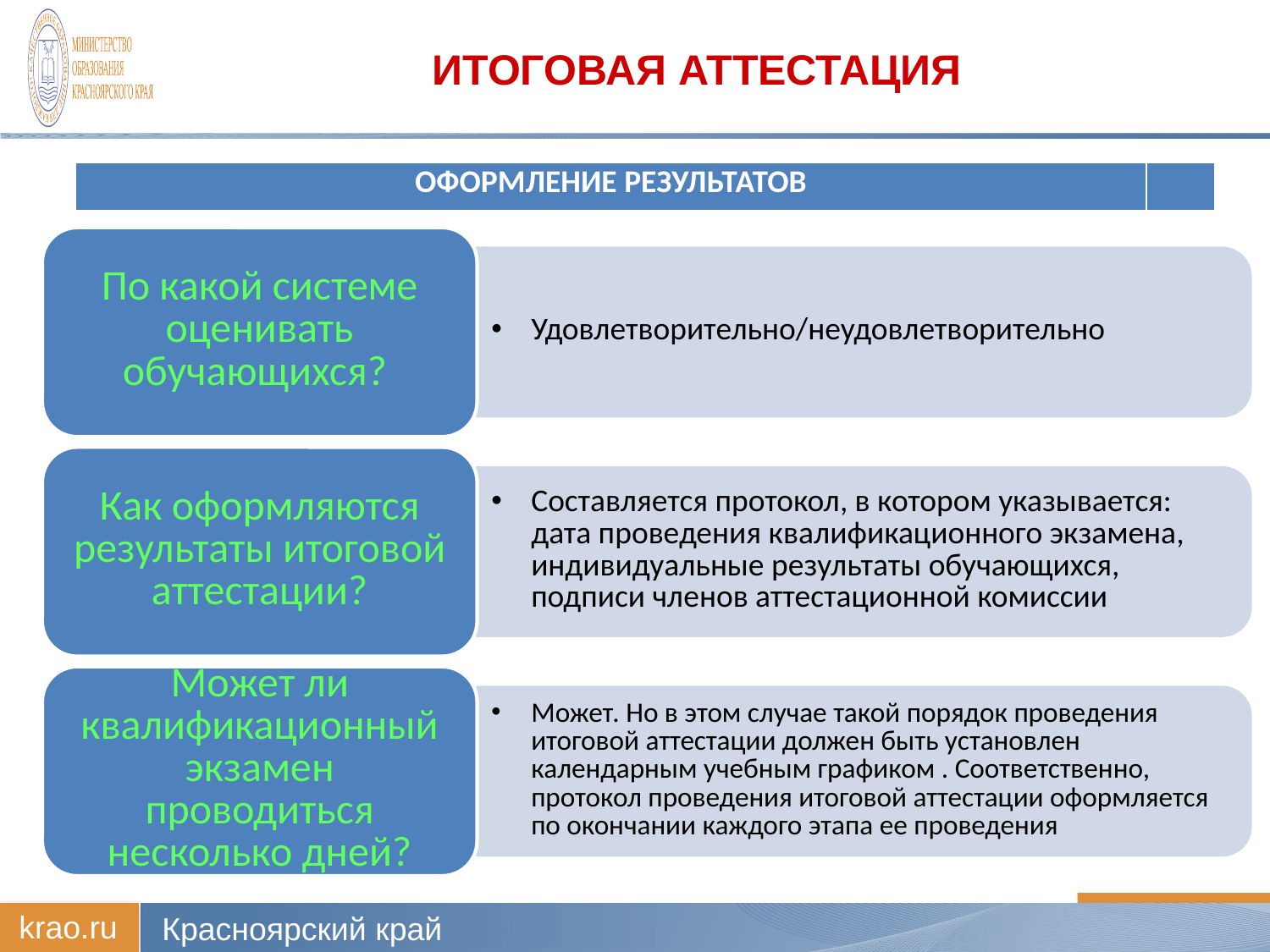

# Итоговая аттестация
| ОФОРМЛЕНИЕ РЕЗУЛЬТАТОВ |  |
| --- | --- |
По какой системе оценивать обучающихся?
Удовлетворительно/неудовлетворительно
Как оформляются результаты итоговой аттестации?
Может ли квалификационный экзамен проводиться несколько дней?
Составляется протокол, в котором указывается: дата проведения квалификационного экзамена, индивидуальные результаты обучающихся, подписи членов аттестационной комиссии
Может. Но в этом случае такой порядок проведения итоговой аттестации должен быть установлен календарным учебным графиком . Соответственно, протокол проведения итоговой аттестации оформляется по окончании каждого этапа ее проведения